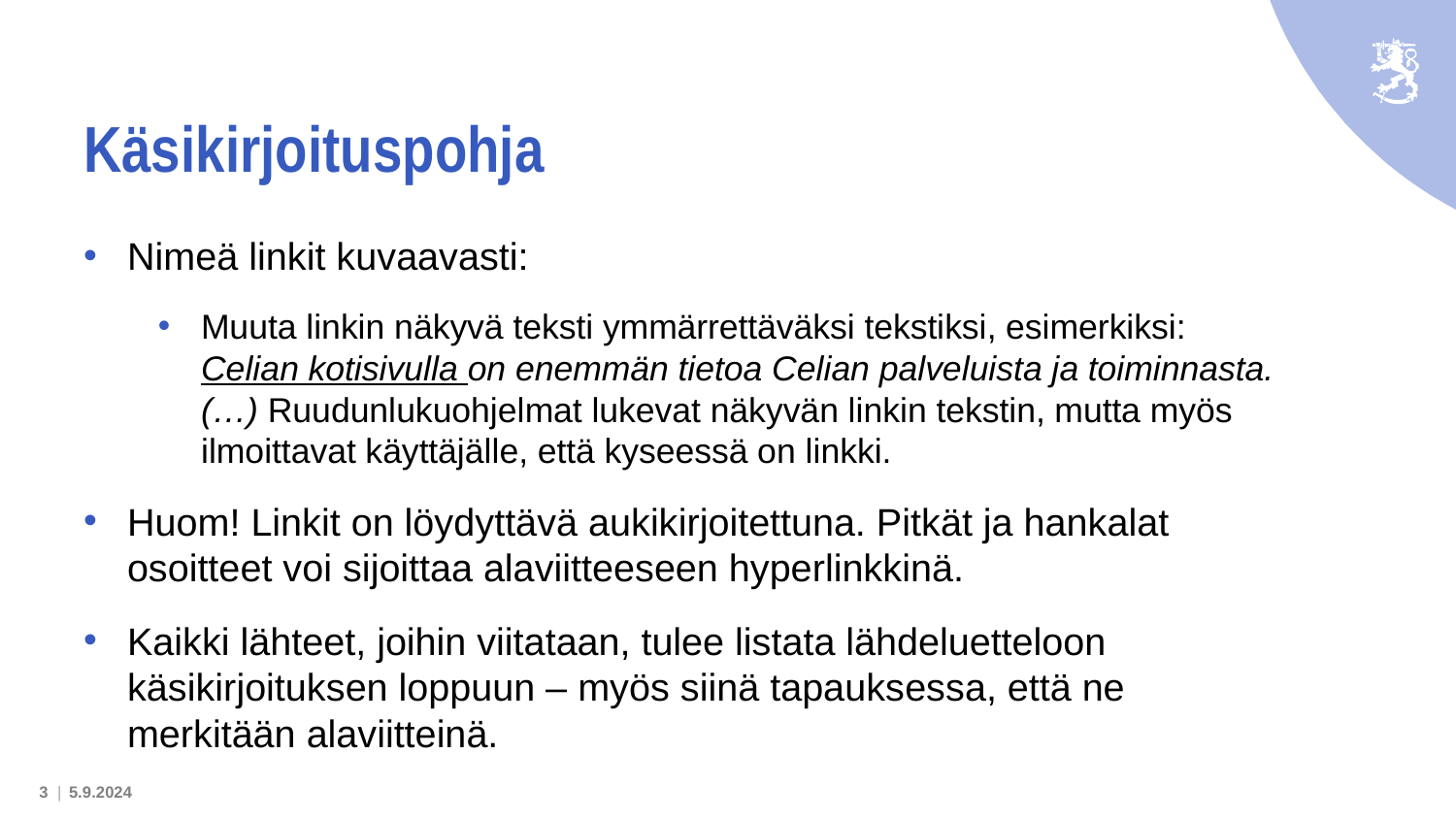

# Käsikirjoituspohja
Nimeä linkit kuvaavasti:
Muuta linkin näkyvä teksti ymmärrettäväksi tekstiksi, esimerkiksi: Celian kotisivulla on enemmän tietoa Celian palveluista ja toiminnasta. (…) Ruudunlukuohjelmat lukevat näkyvän linkin tekstin, mutta myös ilmoittavat käyttäjälle, että kyseessä on linkki.
Huom! Linkit on löydyttävä aukikirjoitettuna. Pitkät ja hankalat osoitteet voi sijoittaa alaviitteeseen hyperlinkkinä.
Kaikki lähteet, joihin viitataan, tulee listata lähdeluetteloon käsikirjoituksen loppuun – myös siinä tapauksessa, että ne merkitään alaviitteinä.
3  |
5.9.2024